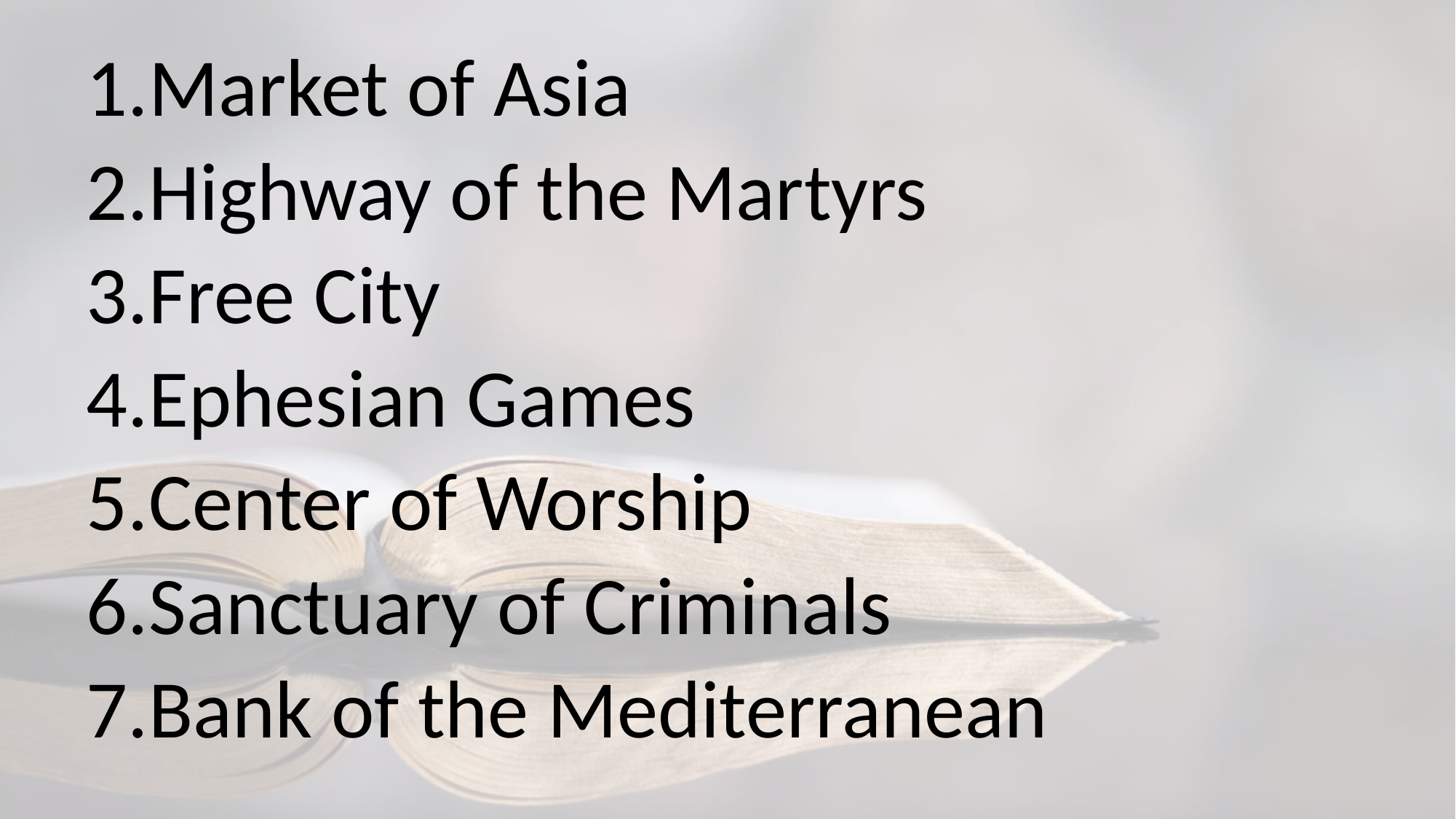

Market of Asia
Highway of the Martyrs
Free City
Ephesian Games
Center of Worship
Sanctuary of Criminals
Bank of the Mediterranean